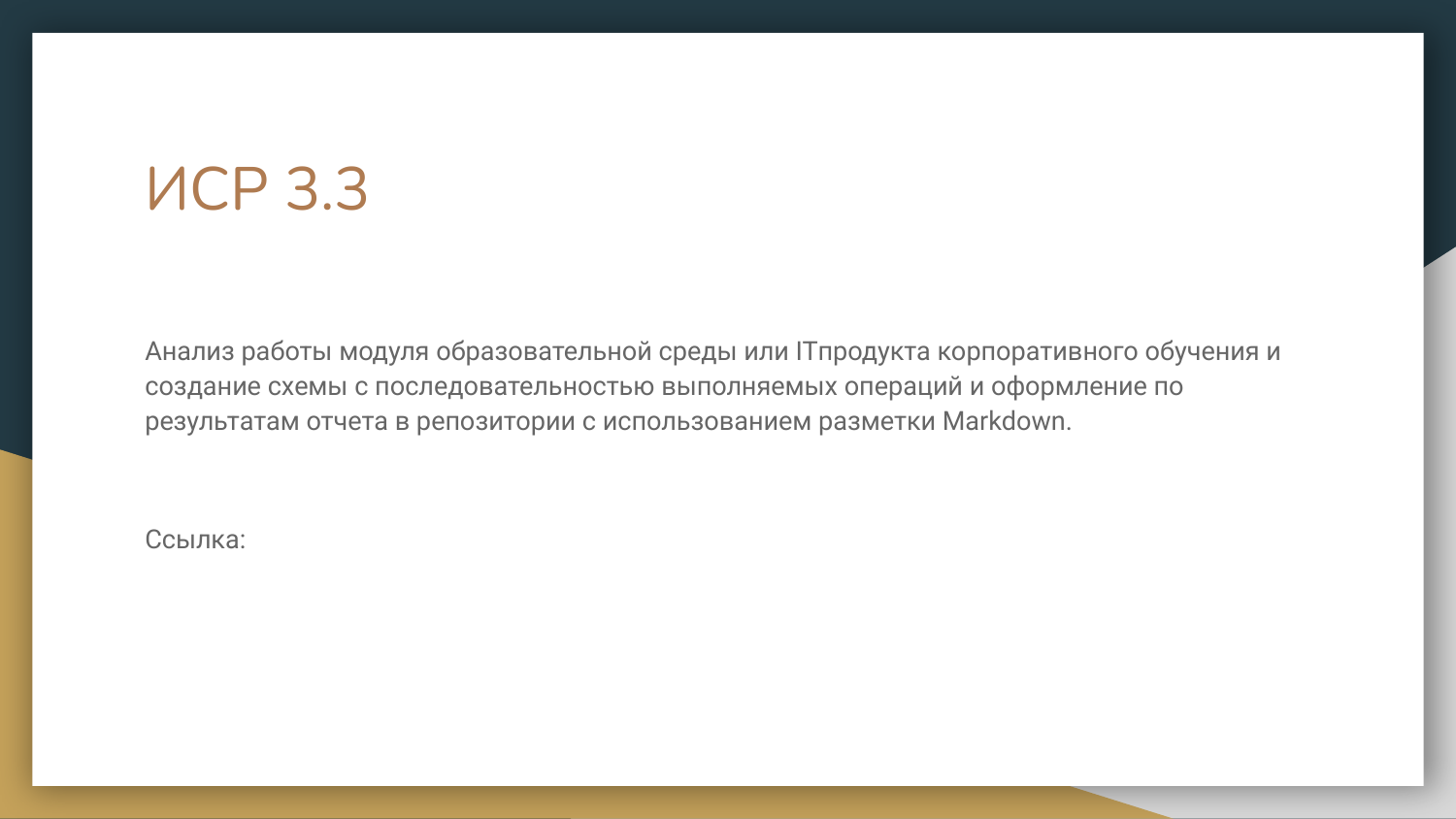

# ИСР 3.3
Анализ работы модуля образовательной среды или ITпродукта корпоративного обучения и создание схемы с последовательностью выполняемых операций и оформление по результатам отчета в репозитории с использованием разметки Markdown.

Ссылка: